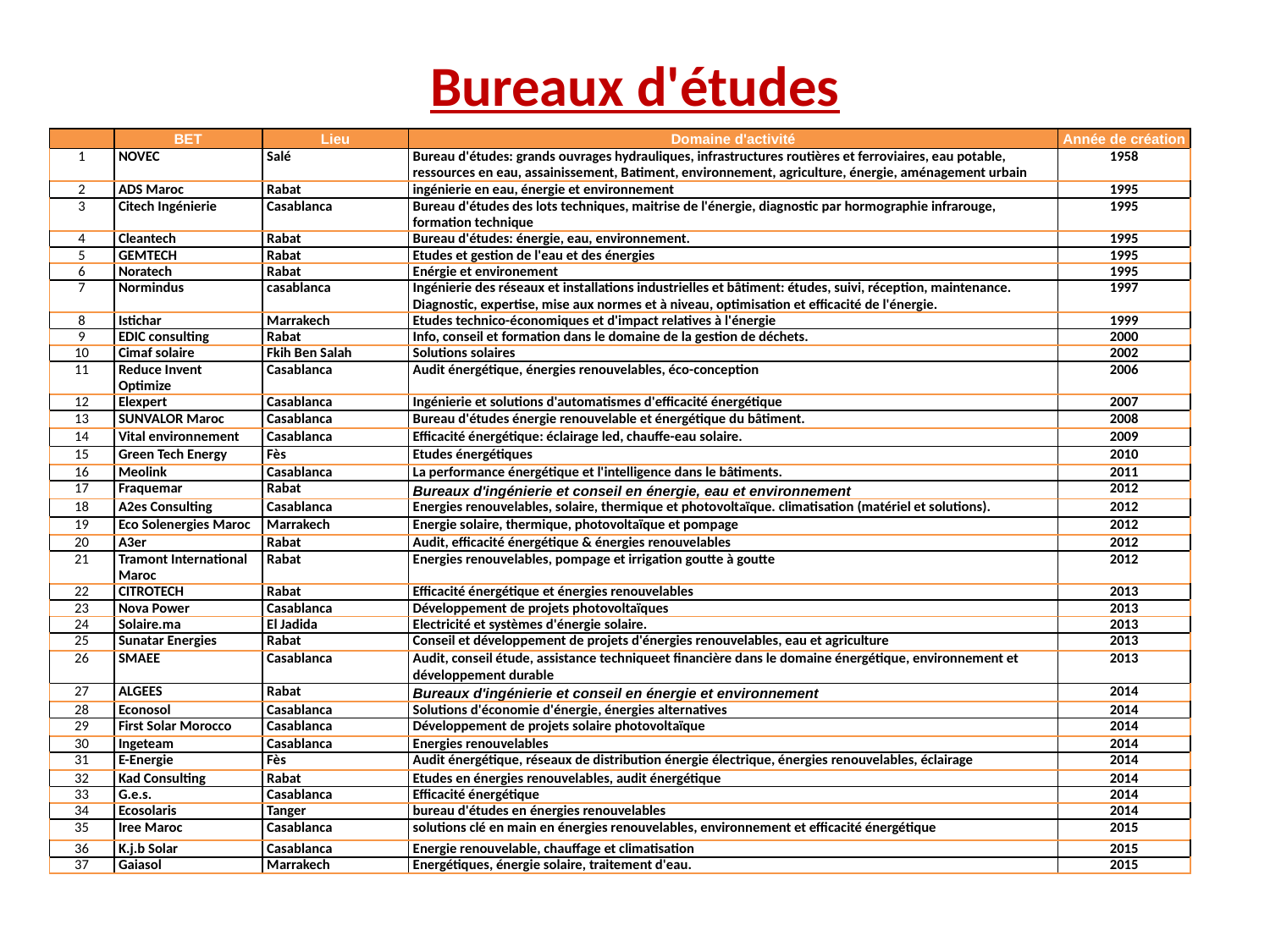

# Bureaux d'études
|  | BET | Lieu | Domaine d'activité | Année de création |
| --- | --- | --- | --- | --- |
| 1 | NOVEC | Salé | Bureau d'études: grands ouvrages hydrauliques, infrastructures routières et ferroviaires, eau potable, ressources en eau, assainissement, Batiment, environnement, agriculture, énergie, aménagement urbain | 1958 |
| 2 | ADS Maroc | Rabat | ingénierie en eau, énergie et environnement | 1995 |
| 3 | Citech Ingénierie | Casablanca | Bureau d'études des lots techniques, maitrise de l'énergie, diagnostic par hormographie infrarouge, formation technique | 1995 |
| 4 | Cleantech | Rabat | Bureau d'études: énergie, eau, environnement. | 1995 |
| 5 | GEMTECH | Rabat | Etudes et gestion de l'eau et des énergies | 1995 |
| 6 | Noratech | Rabat | Enérgie et environement | 1995 |
| 7 | Normindus | casablanca | Ingénierie des réseaux et installations industrielles et bâtiment: études, suivi, réception, maintenance. Diagnostic, expertise, mise aux normes et à niveau, optimisation et efficacité de l'énergie. | 1997 |
| 8 | Istichar | Marrakech | Etudes technico-économiques et d'impact relatives à l'énergie | 1999 |
| 9 | EDIC consulting | Rabat | Info, conseil et formation dans le domaine de la gestion de déchets. | 2000 |
| 10 | Cimaf solaire | Fkih Ben Salah | Solutions solaires | 2002 |
| 11 | Reduce Invent Optimize | Casablanca | Audit énergétique, énergies renouvelables, éco-conception | 2006 |
| 12 | Elexpert | Casablanca | Ingénierie et solutions d'automatismes d'efficacité énergétique | 2007 |
| 13 | SUNVALOR Maroc | Casablanca | Bureau d'études énergie renouvelable et énergétique du bâtiment. | 2008 |
| 14 | Vital environnement | Casablanca | Efficacité énergétique: éclairage led, chauffe-eau solaire. | 2009 |
| 15 | Green Tech Energy | Fès | Etudes énergétiques | 2010 |
| 16 | Meolink | Casablanca | La performance énergétique et l'intelligence dans le bâtiments. | 2011 |
| 17 | Fraquemar | Rabat | Bureaux d'ingénierie et conseil en énergie, eau et environnement | 2012 |
| 18 | A2es Consulting | Casablanca | Energies renouvelables, solaire, thermique et photovoltaïque. climatisation (matériel et solutions). | 2012 |
| 19 | Eco Solenergies Maroc | Marrakech | Energie solaire, thermique, photovoltaïque et pompage | 2012 |
| 20 | A3er | Rabat | Audit, efficacité énergétique & énergies renouvelables | 2012 |
| 21 | Tramont International Maroc | Rabat | Energies renouvelables, pompage et irrigation goutte à goutte | 2012 |
| 22 | CITROTECH | Rabat | Efficacité énergétique et énergies renouvelables | 2013 |
| 23 | Nova Power | Casablanca | Développement de projets photovoltaïques | 2013 |
| 24 | Solaire.ma | El Jadida | Electricité et systèmes d'énergie solaire. | 2013 |
| 25 | Sunatar Energies | Rabat | Conseil et développement de projets d'énergies renouvelables, eau et agriculture | 2013 |
| 26 | SMAEE | Casablanca | Audit, conseil étude, assistance techniqueet financière dans le domaine énergétique, environnement et développement durable | 2013 |
| 27 | ALGEES | Rabat | Bureaux d'ingénierie et conseil en énergie et environnement | 2014 |
| 28 | Econosol | Casablanca | Solutions d'économie d'énergie, énergies alternatives | 2014 |
| 29 | First Solar Morocco | Casablanca | Développement de projets solaire photovoltaïque | 2014 |
| 30 | Ingeteam | Casablanca | Energies renouvelables | 2014 |
| 31 | E-Energie | Fès | Audit énergétique, réseaux de distribution énergie électrique, énergies renouvelables, éclairage | 2014 |
| 32 | Kad Consulting | Rabat | Etudes en énergies renouvelables, audit énergétique | 2014 |
| 33 | G.e.s. | Casablanca | Efficacité énergétique | 2014 |
| 34 | Ecosolaris | Tanger | bureau d'études en énergies renouvelables | 2014 |
| 35 | Iree Maroc | Casablanca | solutions clé en main en énergies renouvelables, environnement et efficacité énergétique | 2015 |
| 36 | K.j.b Solar | Casablanca | Energie renouvelable, chauffage et climatisation | 2015 |
| 37 | Gaiasol | Marrakech | Energétiques, énergie solaire, traitement d'eau. | 2015 |